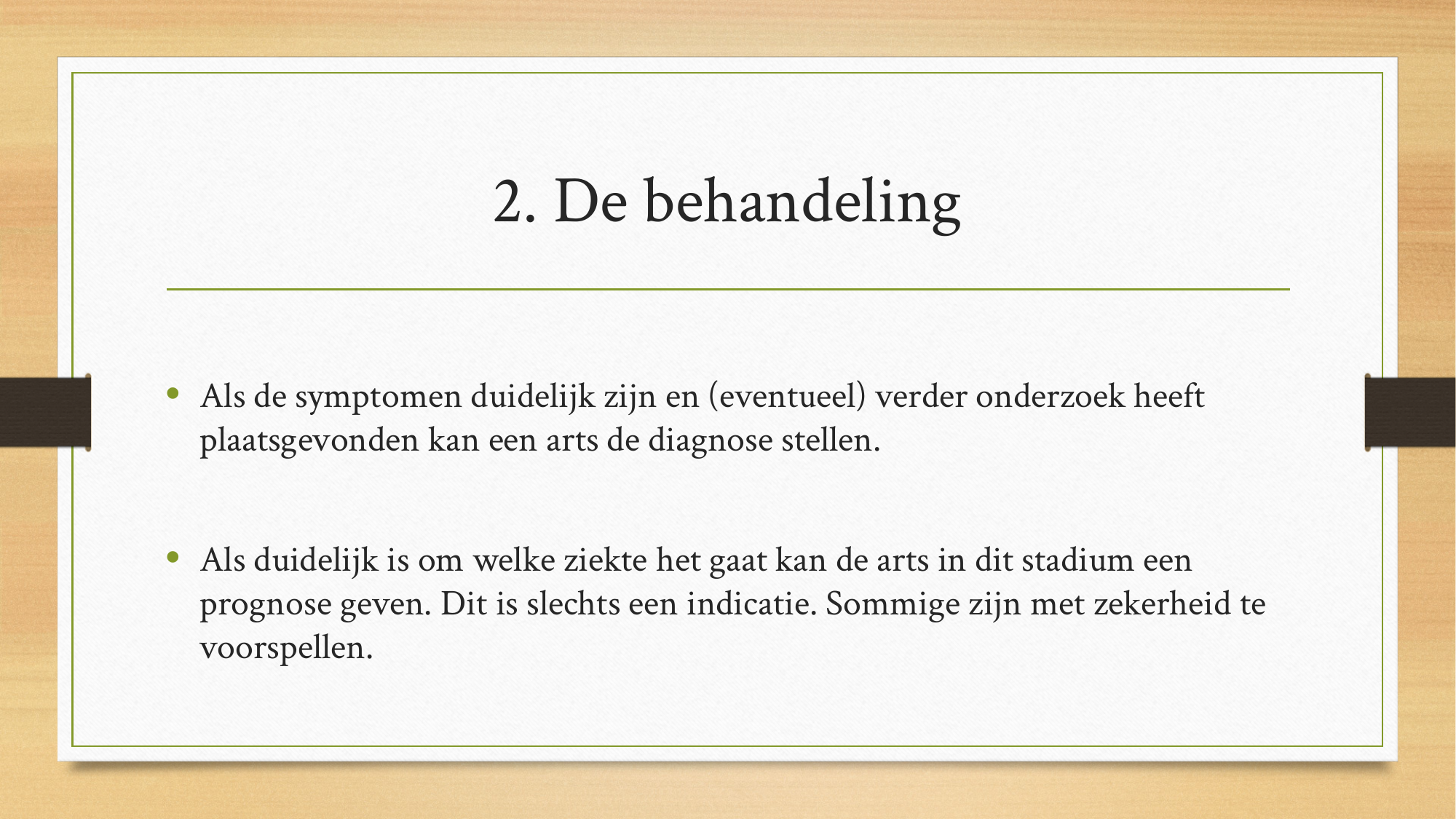

# 2. De behandeling

Als de symptomen duidelijk zijn en (eventueel) verder onderzoek heeft plaatsgevonden kan een arts de diagnose stellen.

Als duidelijk is om welke ziekte het gaat kan de arts in dit stadium een prognose geven. Dit is slechts een indicatie. Sommige zijn met zekerheid te voorspellen.